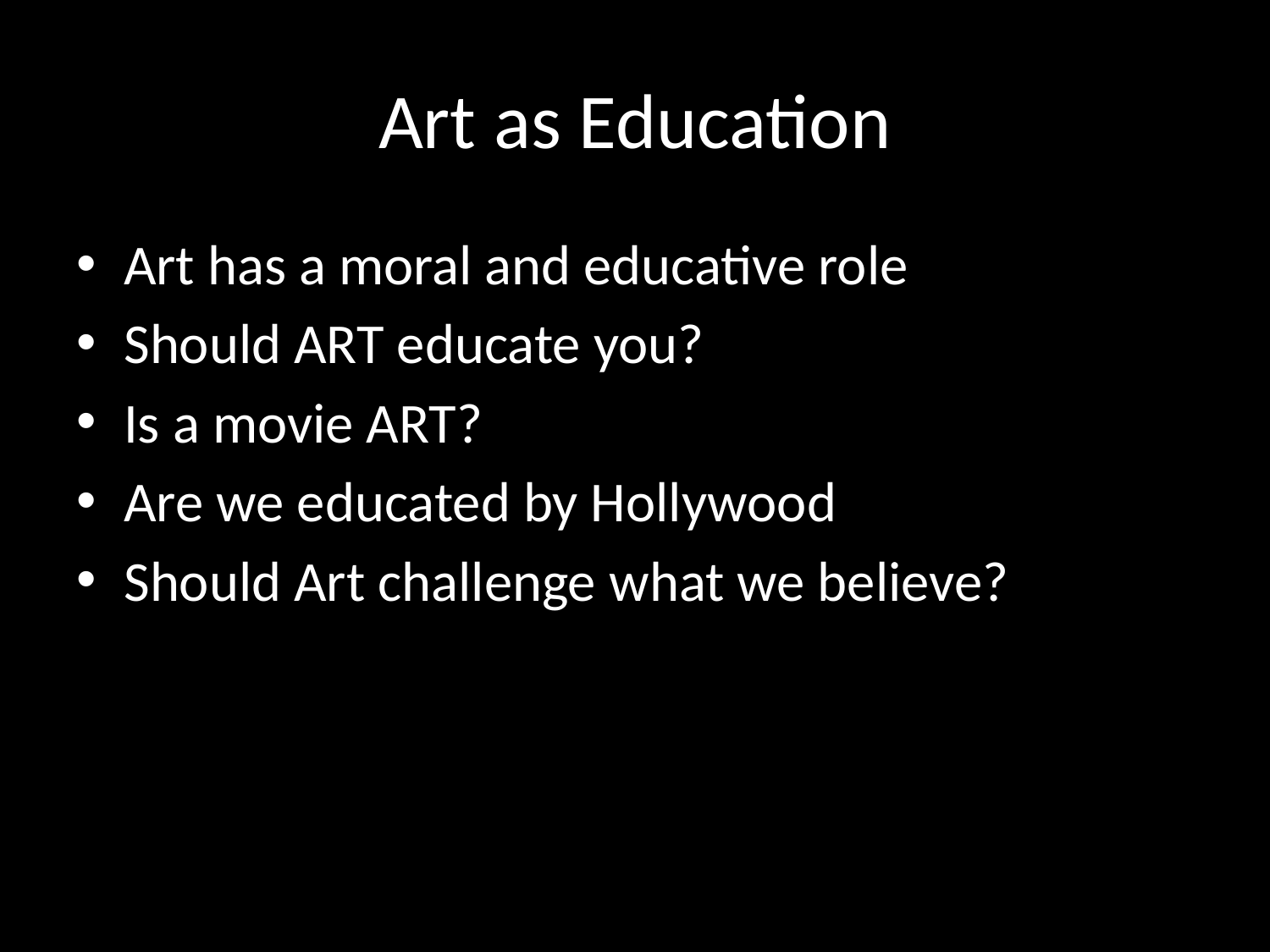

# Art as Education
Art has a moral and educative role
Should ART educate you?
Is a movie ART?
Are we educated by Hollywood
Should Art challenge what we believe?